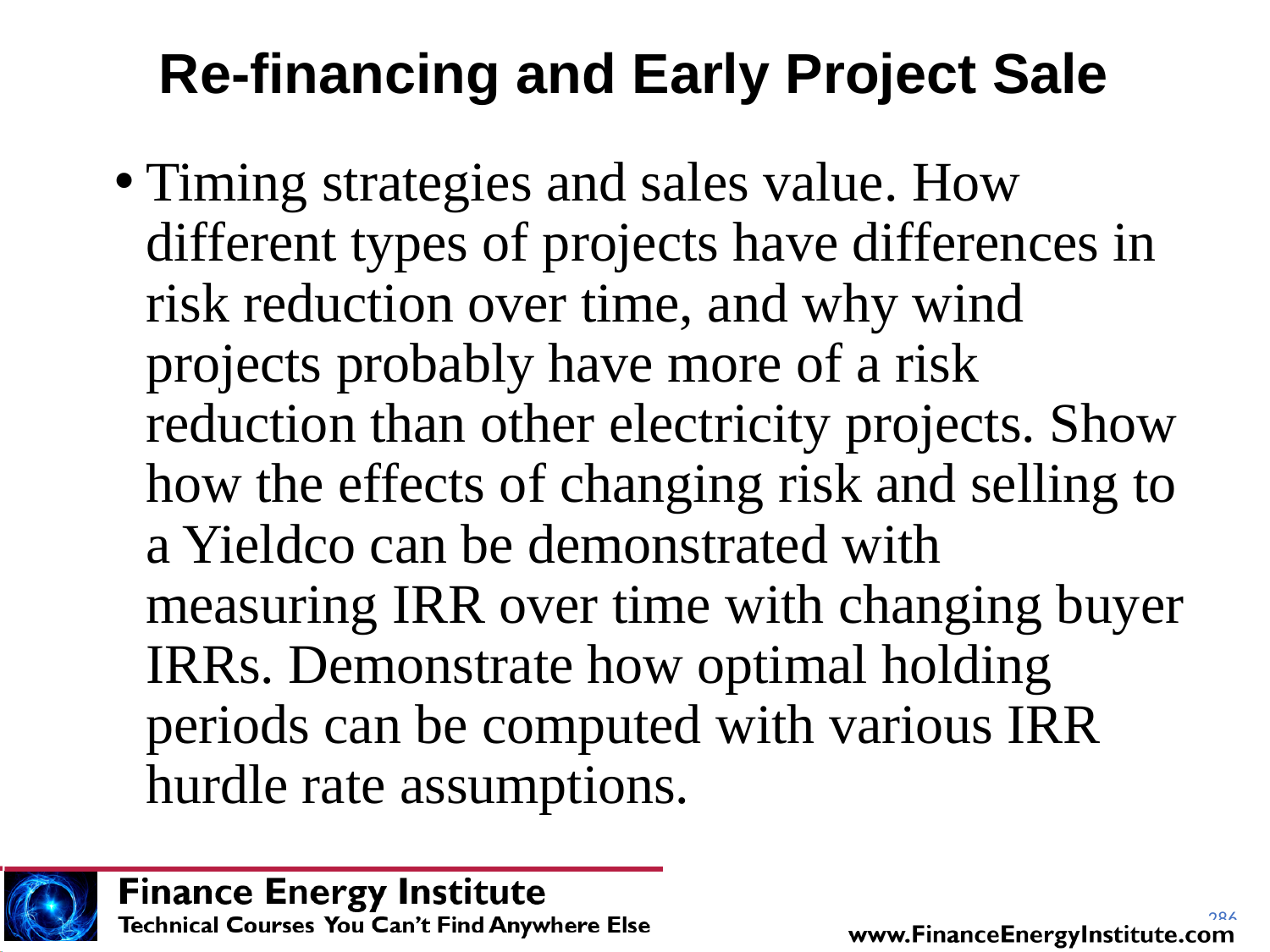

# Re-financing and Early Project Sale
Timing strategies and sales value. How different types of projects have differences in risk reduction over time, and why wind projects probably have more of a risk reduction than other electricity projects. Show how the effects of changing risk and selling to a Yieldco can be demonstrated with measuring IRR over time with changing buyer IRRs. Demonstrate how optimal holding periods can be computed with various IRR hurdle rate assumptions.
286